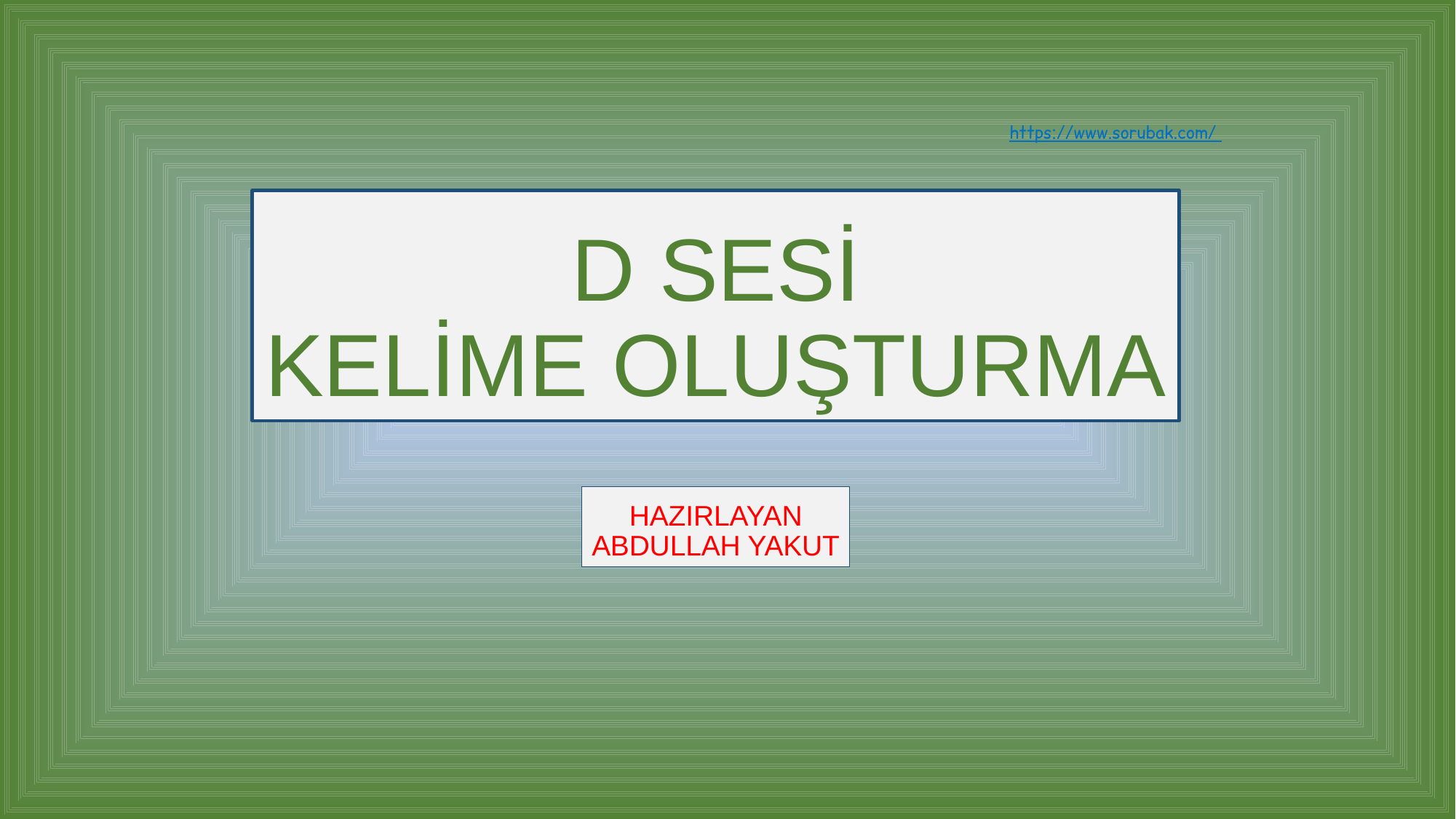

https://www.sorubak.com/
# D SESİ KELİME OLUŞTURMA
HAZIRLAYAN
ABDULLAH YAKUT